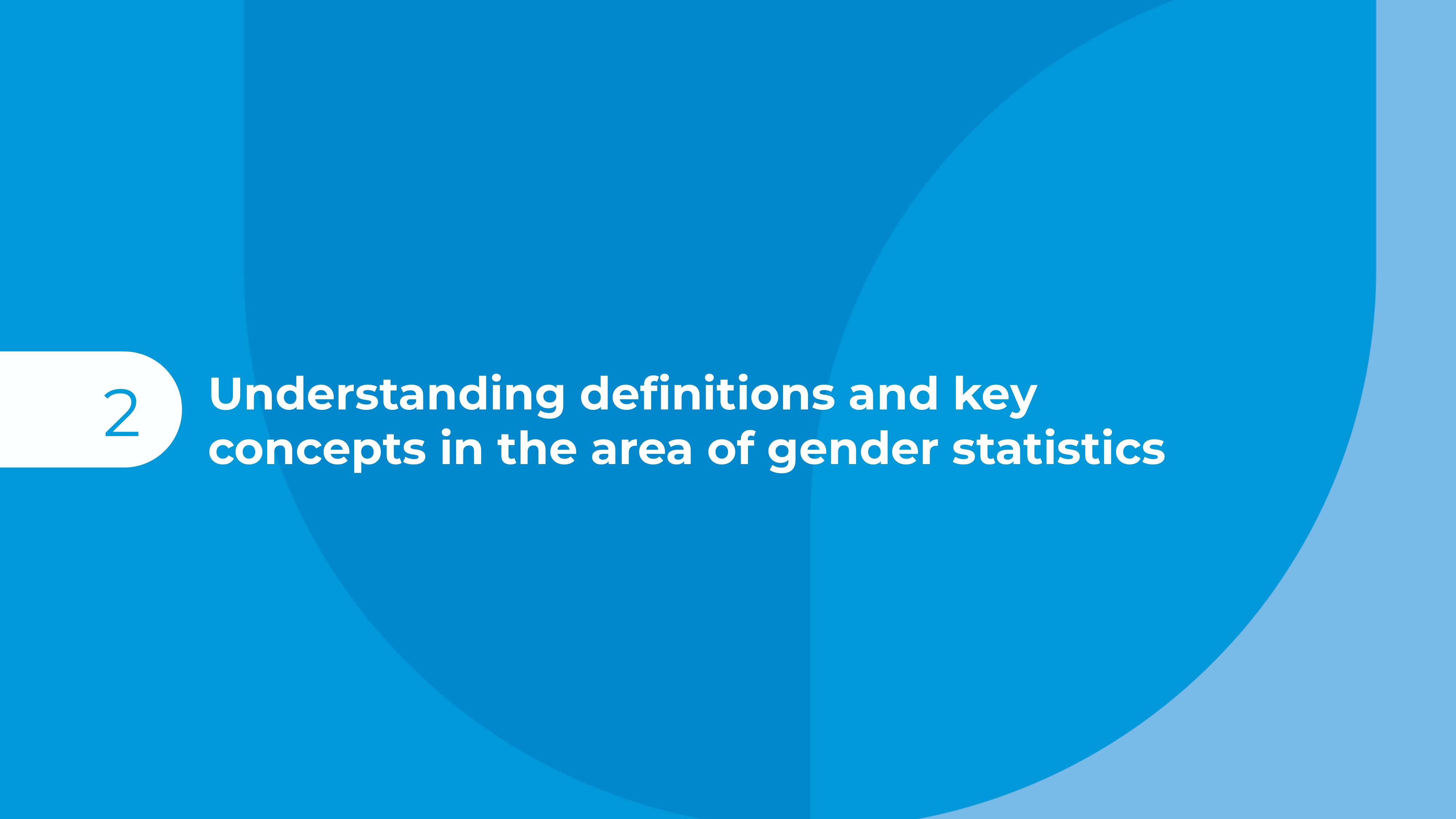

Understanding definitions and key concepts in the area of gender statistics
2